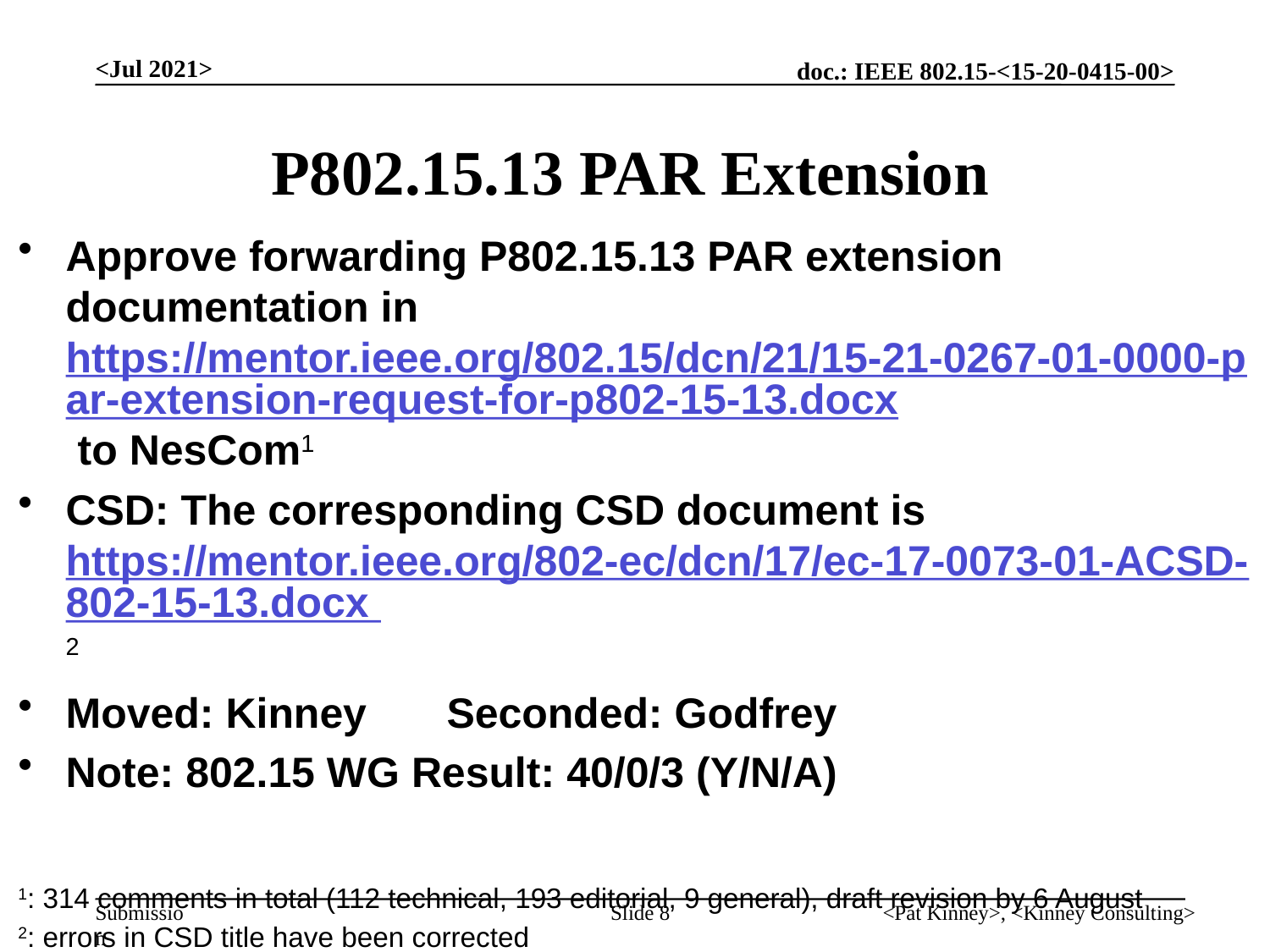

<Jul 2021>

# P802.15.13 PAR Extension
Approve forwarding P802.15.13 PAR extension documentation in https://mentor.ieee.org/802.15/dcn/21/15-21-0267-01-0000-par-extension-request-for-p802-15-13.docx to NesCom1
CSD: The corresponding CSD document is https://mentor.ieee.org/802-ec/dcn/17/ec-17-0073-01-ACSD-802-15-13.docx 2
Moved: Kinney	Seconded: Godfrey
Note: 802.15 WG Result: 40/0/3 (Y/N/A)

1: 314 comments in total (112 technical, 193 editorial, 9 general), draft revision by 6 August
2: errors in CSD title have been corrected
Slide 8
<Pat Kinney>, <Kinney Consulting>